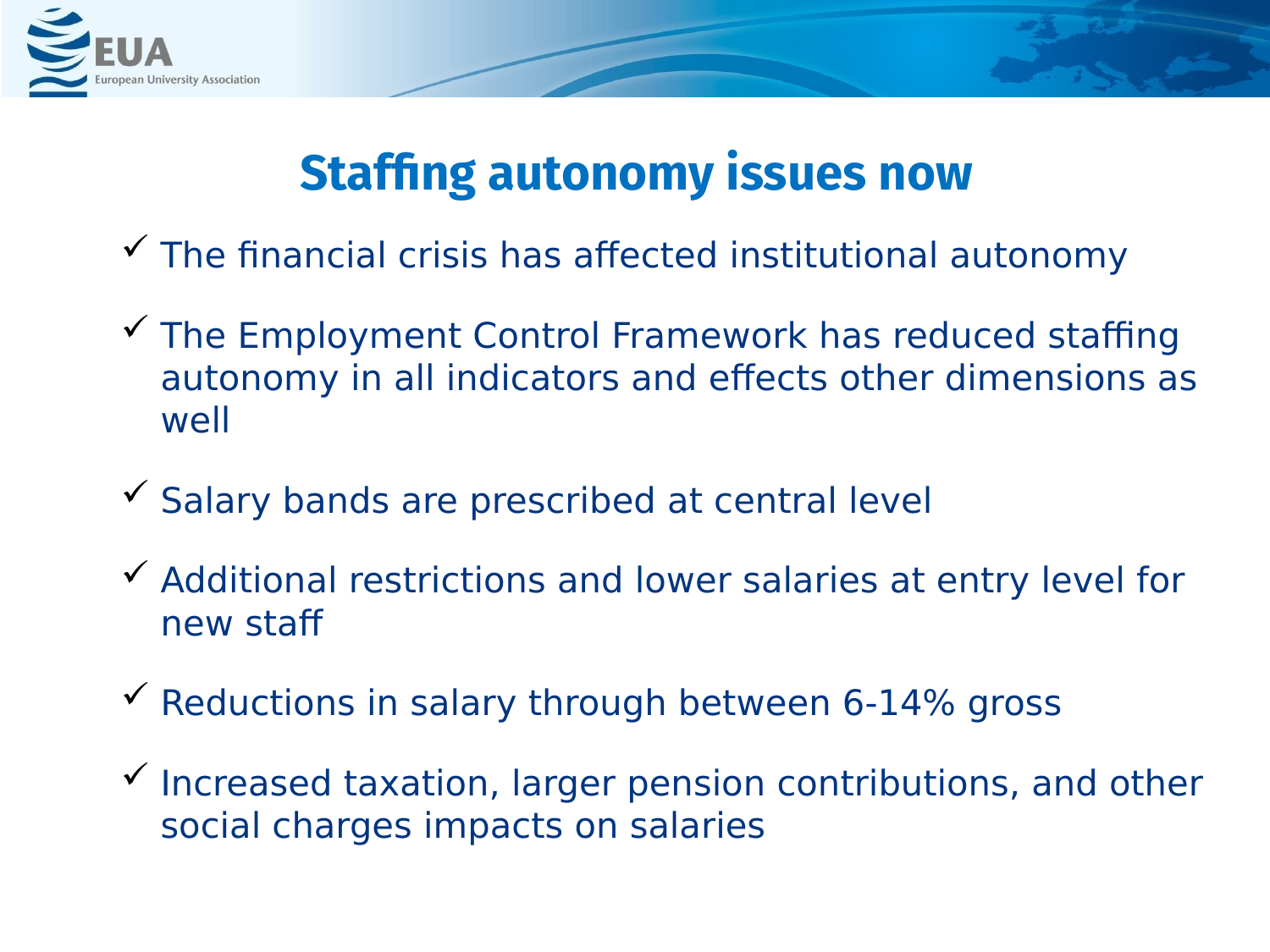

# Staffing autonomy issues now
The financial crisis has affected institutional autonomy
The Employment Control Framework has reduced staffing autonomy in all indicators and effects other dimensions as well
Salary bands are prescribed at central level
Additional restrictions and lower salaries at entry level for new staff
Reductions in salary through between 6-14% gross
Increased taxation, larger pension contributions, and other social charges impacts on salaries